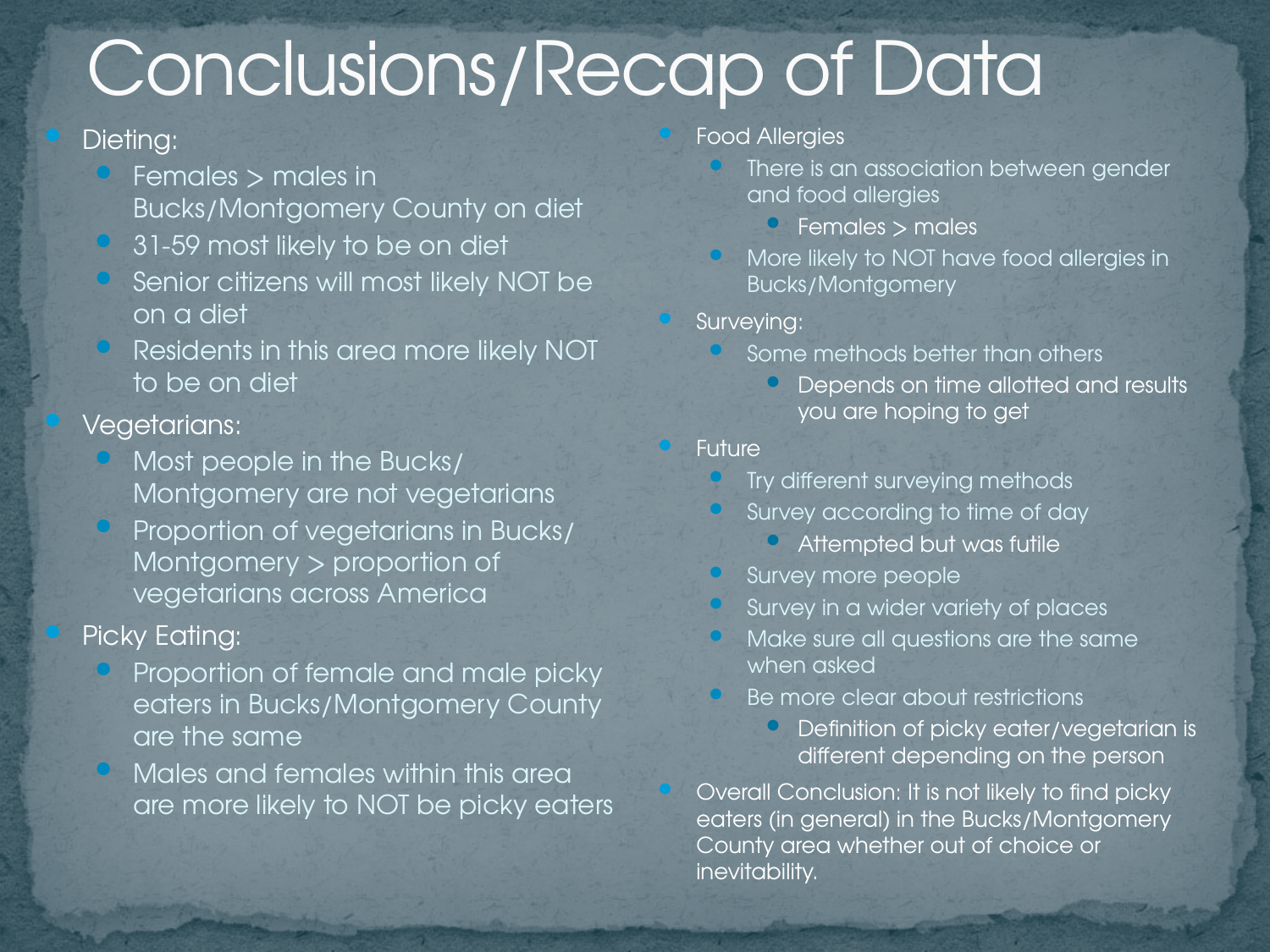

# Conclusions/Recap of Data
Dieting:
Females > males in Bucks/Montgomery County on diet
31-59 most likely to be on diet
Senior citizens will most likely NOT be on a diet
Residents in this area more likely NOT to be on diet
Vegetarians:
Most people in the Bucks/ Montgomery are not vegetarians
Proportion of vegetarians in Bucks/ Montgomery > proportion of vegetarians across America
Picky Eating:
Proportion of female and male picky eaters in Bucks/Montgomery County are the same
Males and females within this area are more likely to NOT be picky eaters
Food Allergies
There is an association between gender and food allergies
Females > males
More likely to NOT have food allergies in Bucks/Montgomery
Surveying:
Some methods better than others
Depends on time allotted and results you are hoping to get
Future
Try different surveying methods
Survey according to time of day
Attempted but was futile
Survey more people
Survey in a wider variety of places
Make sure all questions are the same when asked
Be more clear about restrictions
Definition of picky eater/vegetarian is different depending on the person
Overall Conclusion: It is not likely to find picky eaters (in general) in the Bucks/Montgomery County area whether out of choice or inevitability.